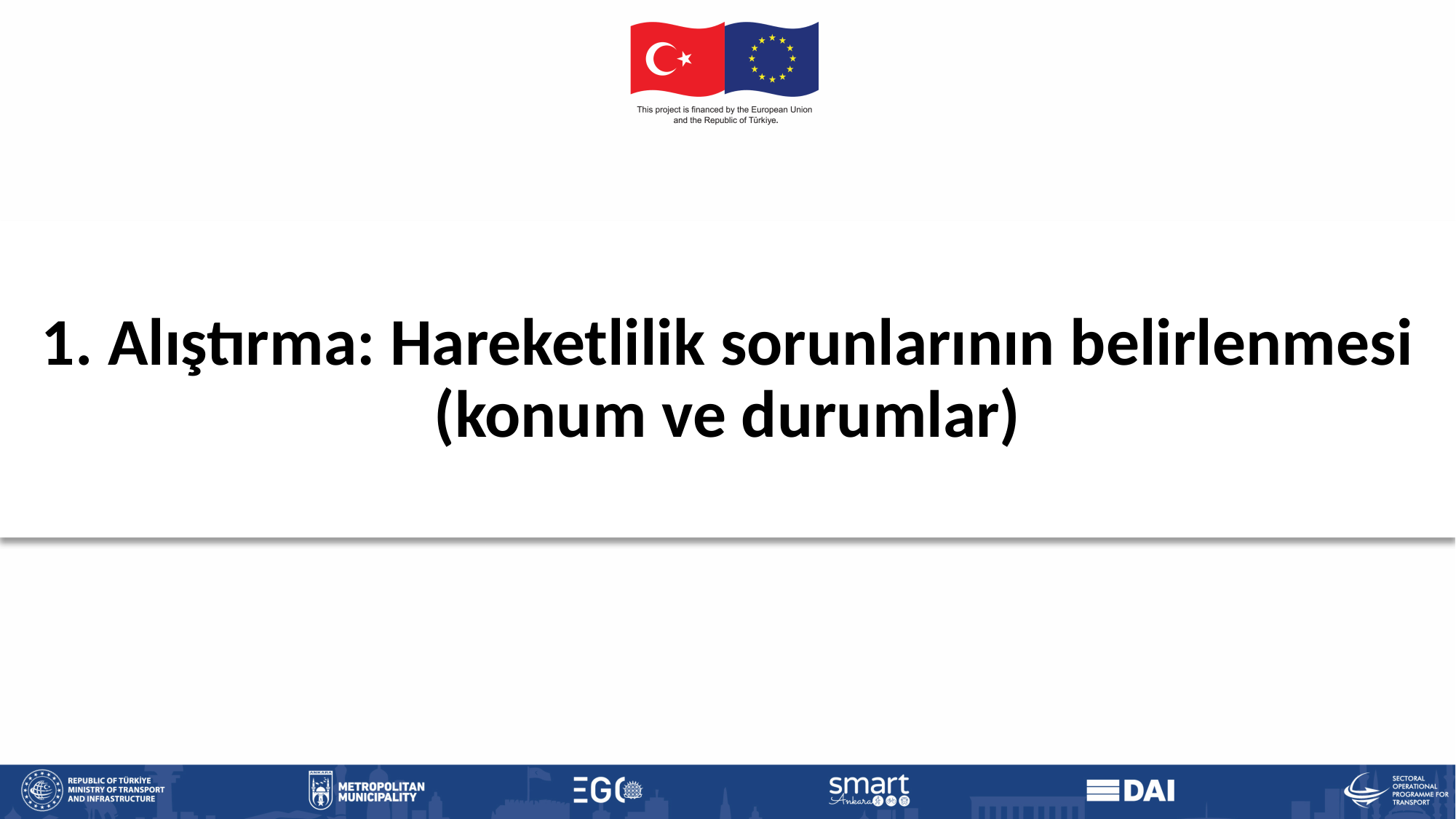

1. Alıştırma: Hareketlilik sorunlarının belirlenmesi (konum ve durumlar)